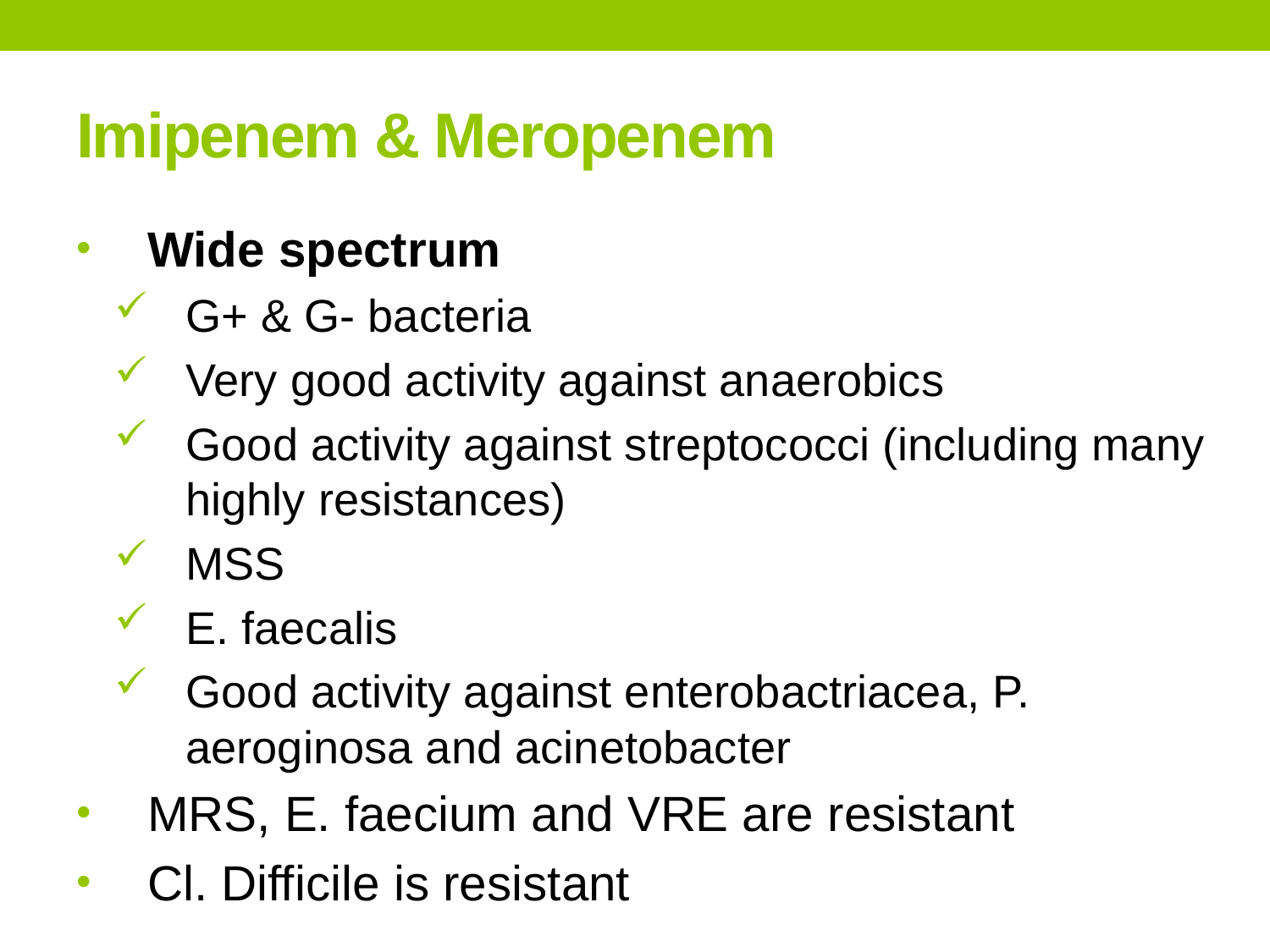

# Imipenem & Meropenem
Wide spectrum
G+ & G- bacteria
Very good activity against anaerobics
Good activity against streptococci (including many highly resistances)
MSS
E. faecalis
Good activity against enterobactriacea, P. aeroginosa and acinetobacter
MRS, E. faecium and VRE are resistant
Cl. Difficile is resistant